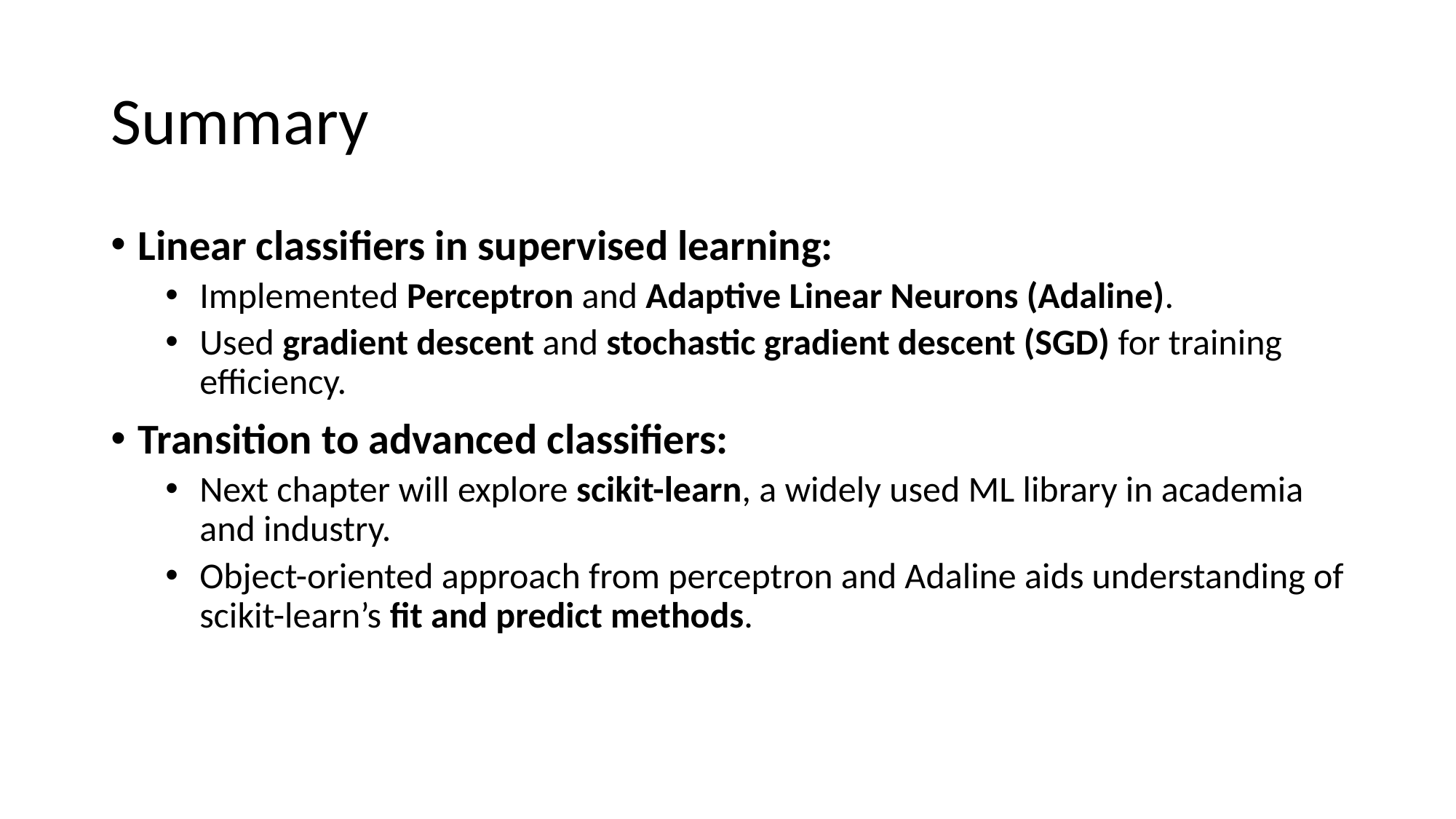

# Summary
Linear classifiers in supervised learning:
Implemented Perceptron and Adaptive Linear Neurons (Adaline).
Used gradient descent and stochastic gradient descent (SGD) for training efficiency.
Transition to advanced classifiers:
Next chapter will explore scikit-learn, a widely used ML library in academia and industry.
Object-oriented approach from perceptron and Adaline aids understanding of scikit-learn’s fit and predict methods.